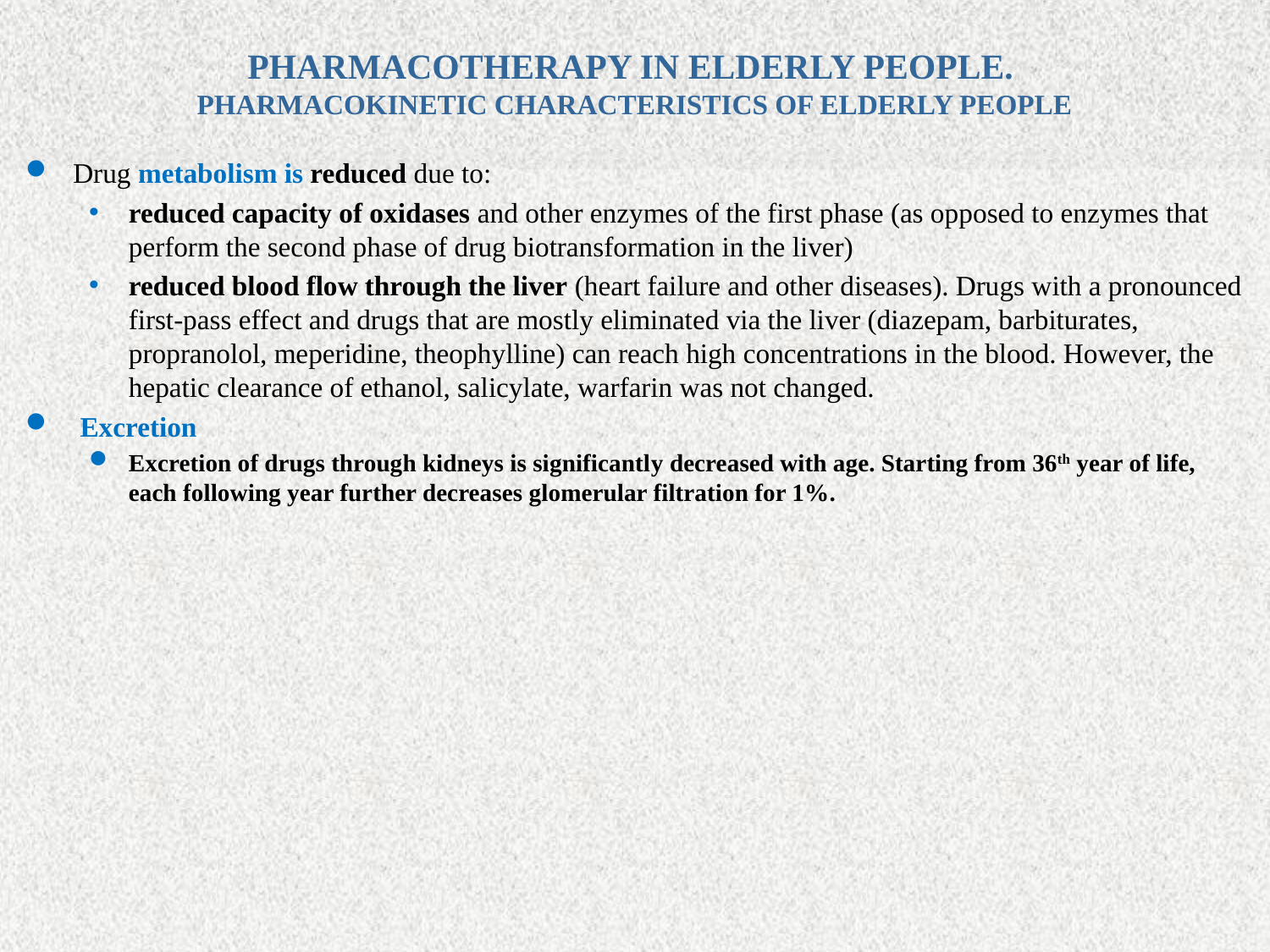

# PHARMACOTHERAPY IN ELDERLY PEOPLE. PHARMACOKINETIC CHARACTERISTICS OF ELDERLY PEOPLE
Drug metabolism is reduced due to:
reduced capacity of oxidases and other enzymes of the first phase (as opposed to enzymes that perform the second phase of drug biotransformation in the liver)
reduced blood flow through the liver (heart failure and other diseases). Drugs with a pronounced first-pass effect and drugs that are mostly eliminated via the liver (diazepam, barbiturates, propranolol, meperidine, theophylline) can reach high concentrations in the blood. However, the hepatic clearance of ethanol, salicylate, warfarin was not changed.
 Excretion
Excretion of drugs through kidneys is significantly decreased with age. Starting from 36th year of life, each following year further decreases glomerular filtration for 1%.